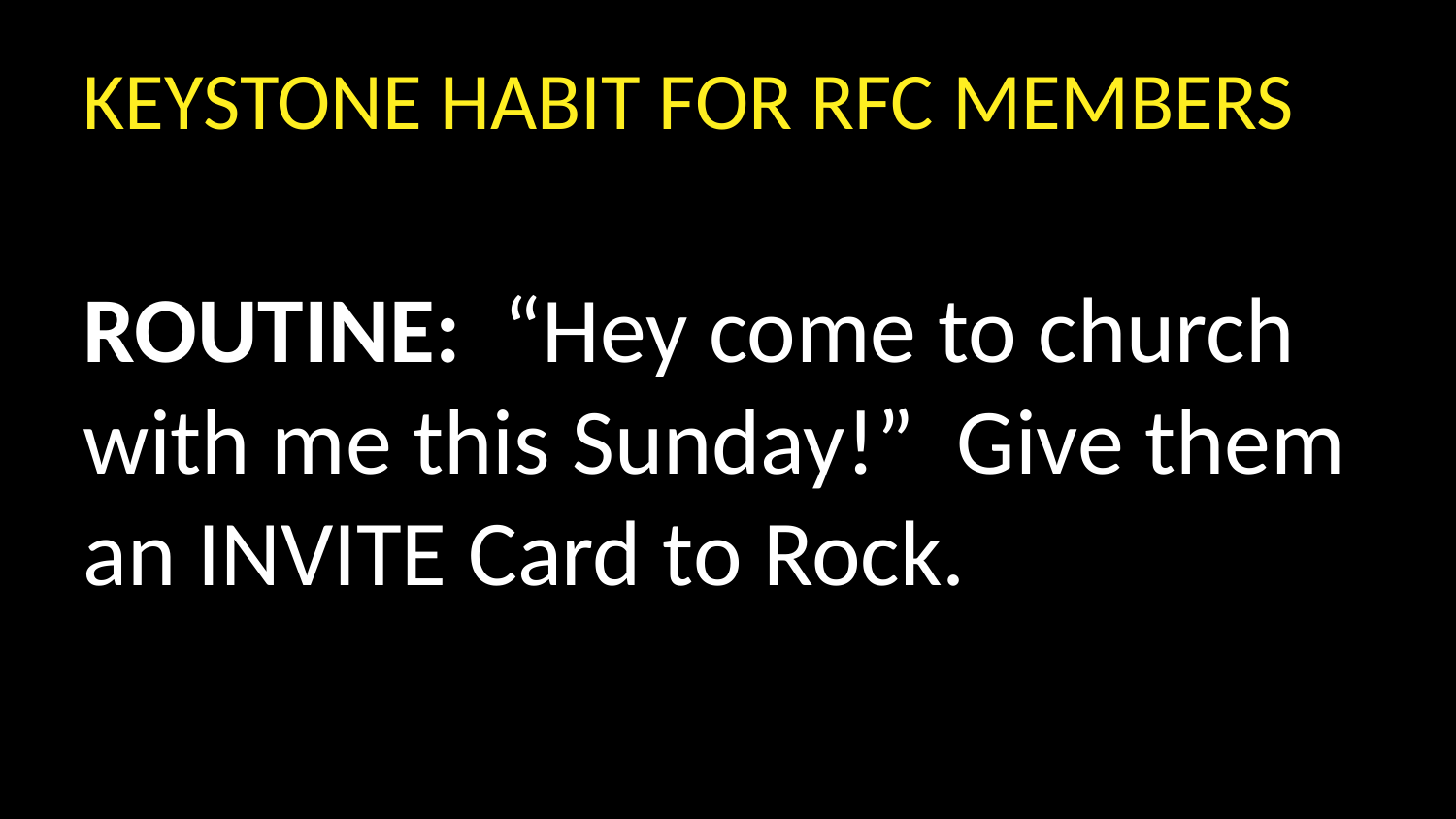

KEYSTONE HABIT FOR RFC MEMBERS
ROUTINE:  “Hey come to church with me this Sunday!”  Give them an INVITE Card to Rock.